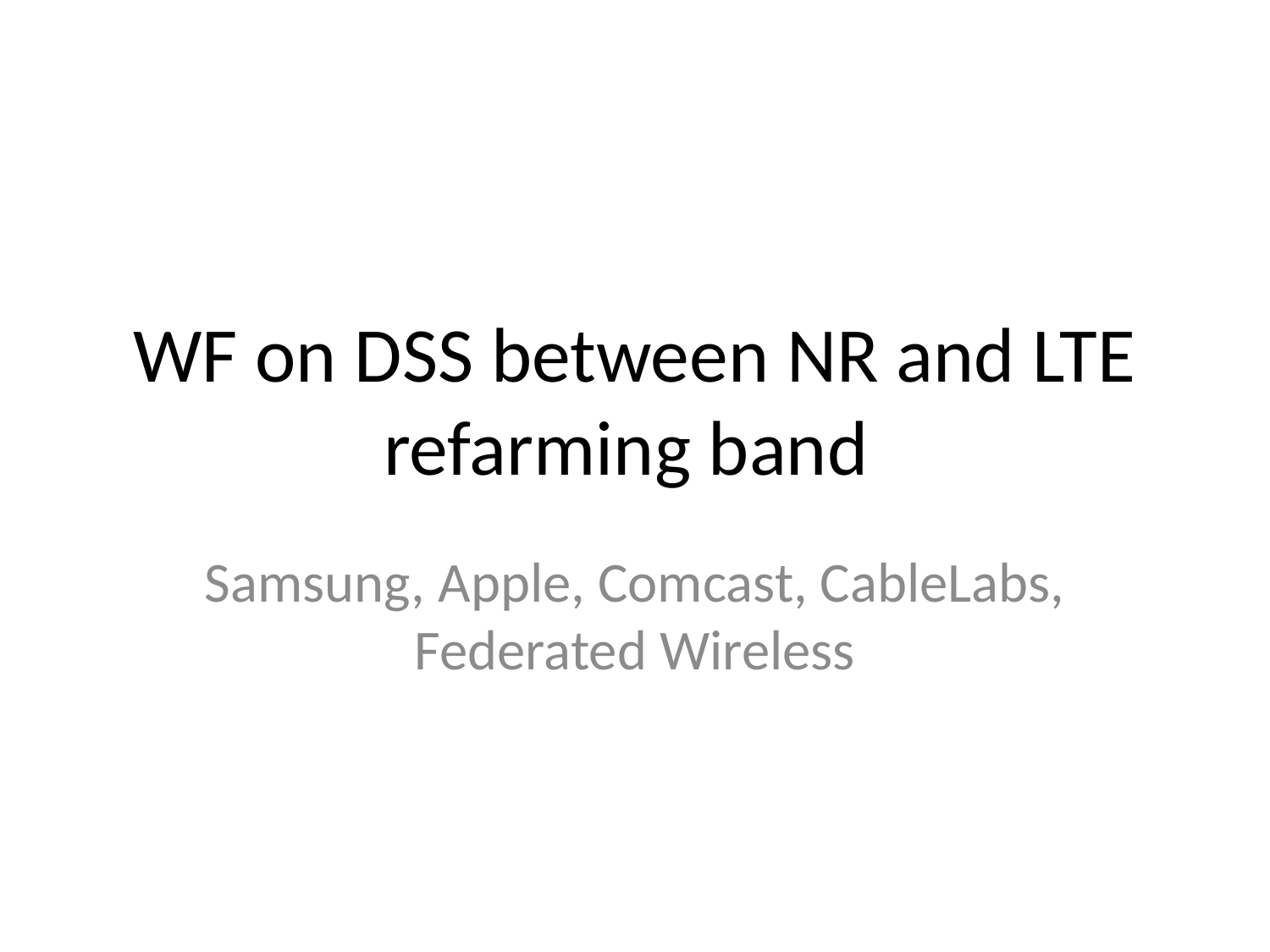

# WF on DSS between NR and LTE refarming band
Samsung, Apple, Comcast, CableLabs, Federated Wireless